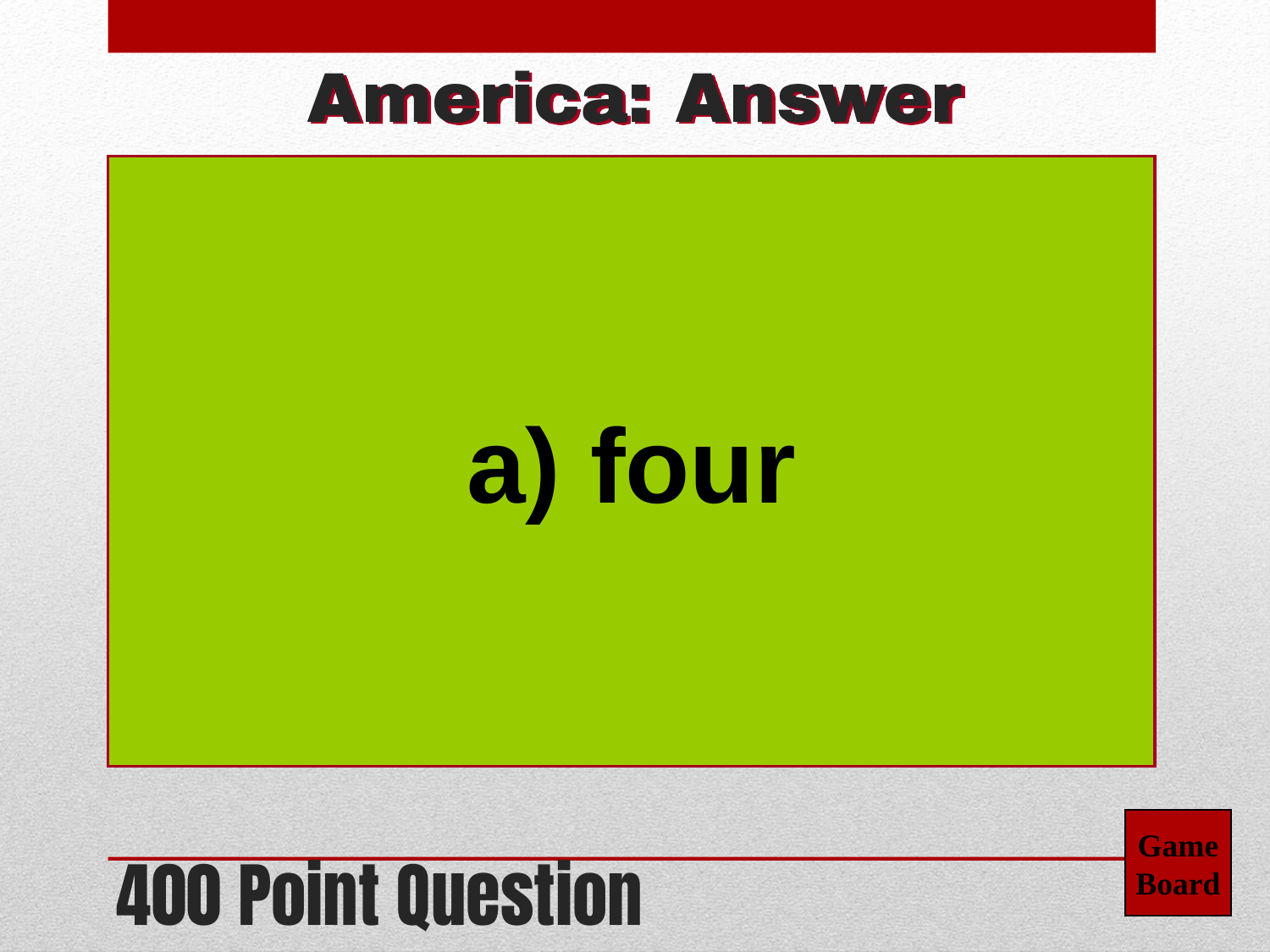

America: Answer
a) four
Game
Board
400 Point Question